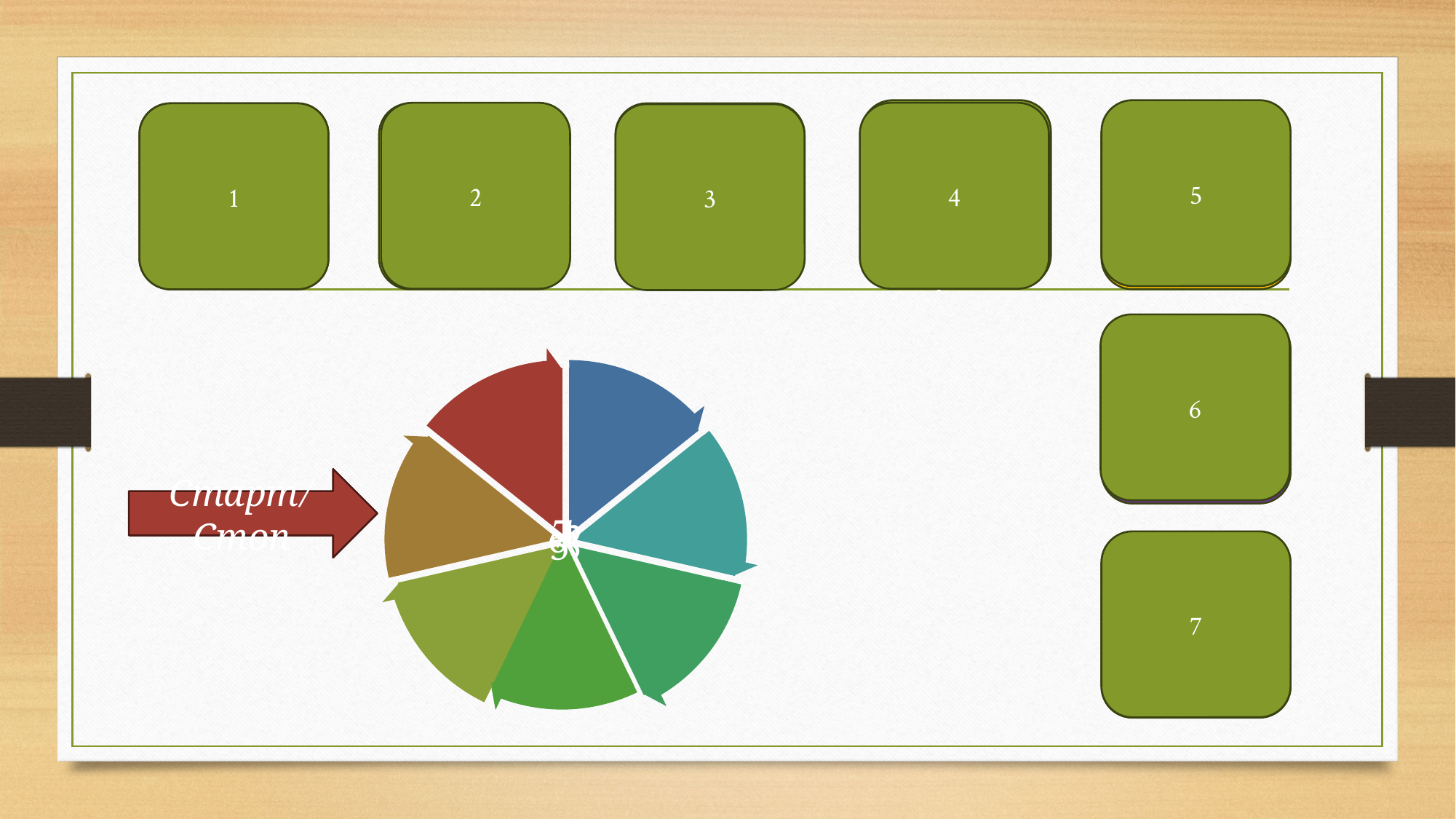

Татааал тендеме канча амал менен чыгрылат?
5
2
4
Квадраттын жактарын кантип табабыз?
1
Белгисиз болуунучунун кантип табабыз?
х+17=45 тап?
Диаметр деген эмне?
3

6
Торт бурчтуктун аянтын кантип табабыз?
1
2
3
4
5
6
7
Старт/Стоп
7
Кошулучулардын ордун алмаштыруда эмне озгорбойт?